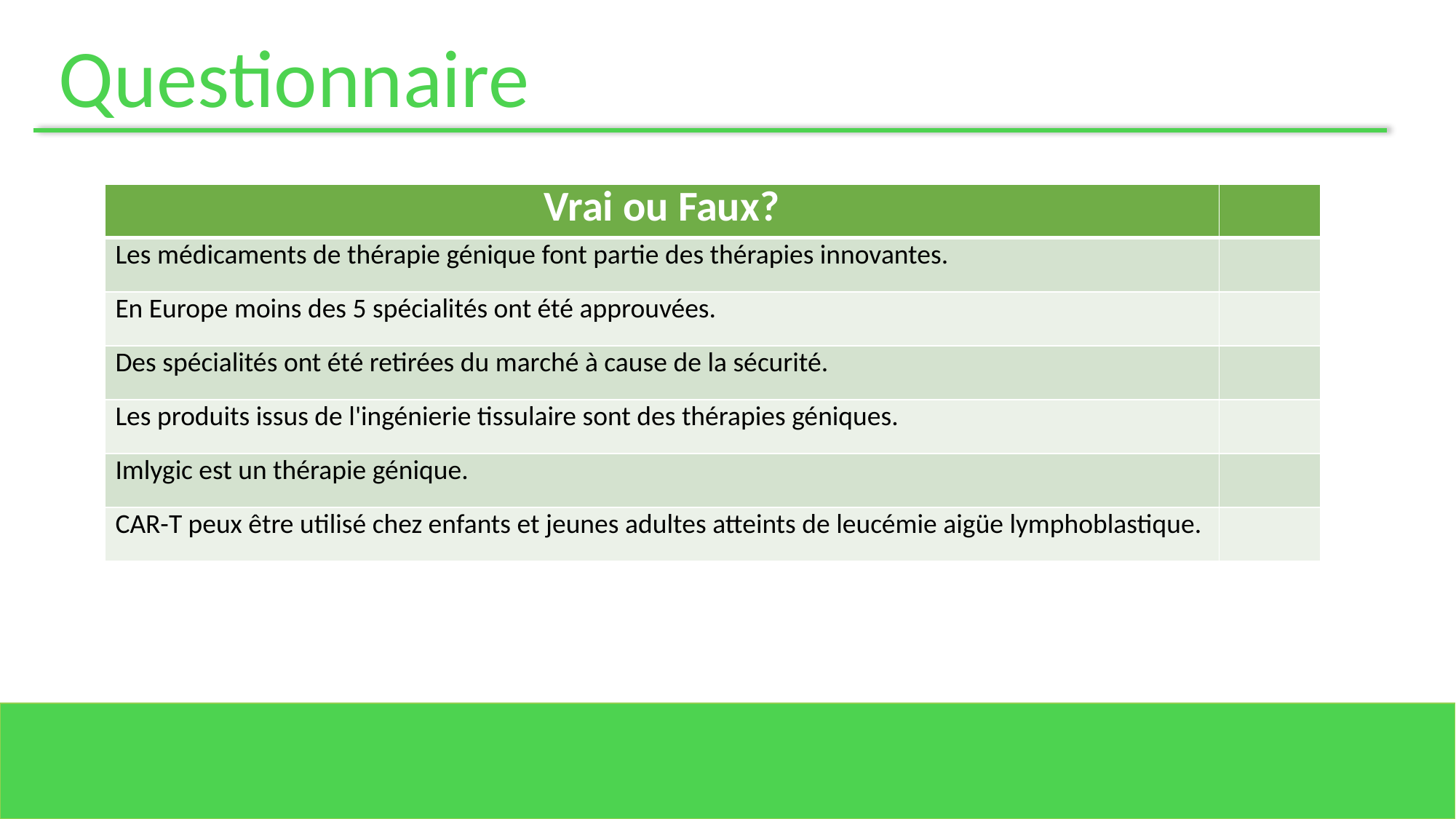

Questionnaire
| Vrai ou Faux? |  |
| --- | --- |
| Les médicaments de thérapie génique font partie des thérapies innovantes. |  |
| En Europe moins des 5 spécialités ont été approuvées. |  |
| Des spécialités ont été retirées du marché à cause de la sécurité. |  |
| Les produits issus de l'ingénierie tissulaire sont des thérapies géniques. |  |
| Imlygic est un thérapie génique. |  |
| CAR-T peux être utilisé chez enfants et jeunes adultes atteints de leucémie aigüe lymphoblastique. |  |